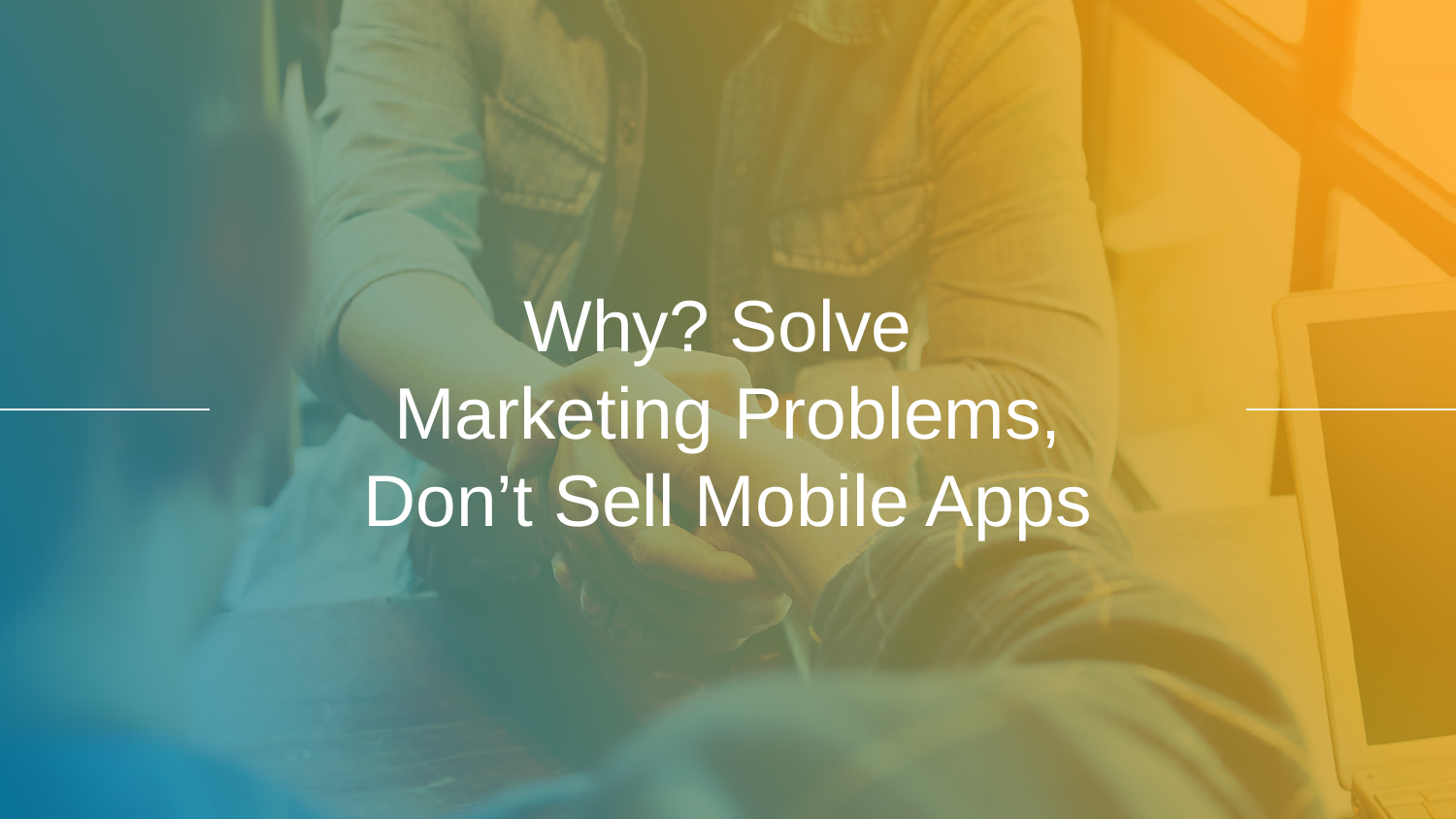

# Why? Solve Marketing Problems, Don’t Sell Mobile Apps